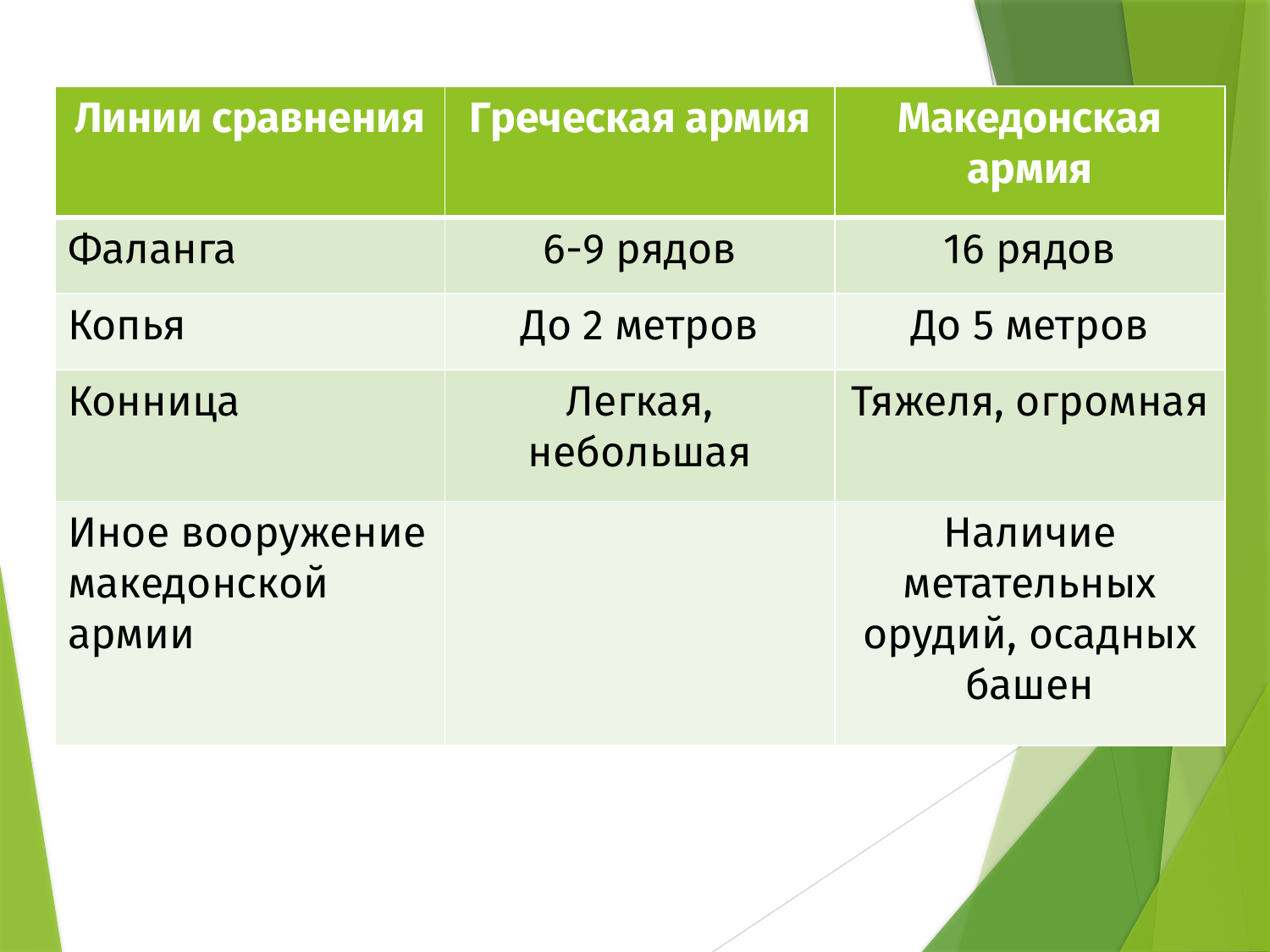

| Линии сравнения | Греческая армия | Македонская армия |
| --- | --- | --- |
| Фаланга | 6-9 рядов | 16 рядов |
| Копья | До 2 метров | До 5 метров |
| Конница | Легкая, небольшая | Тяжеля, огромная |
| Иное вооружение македонской армии |  | Наличие метательных орудий, осадных башен |